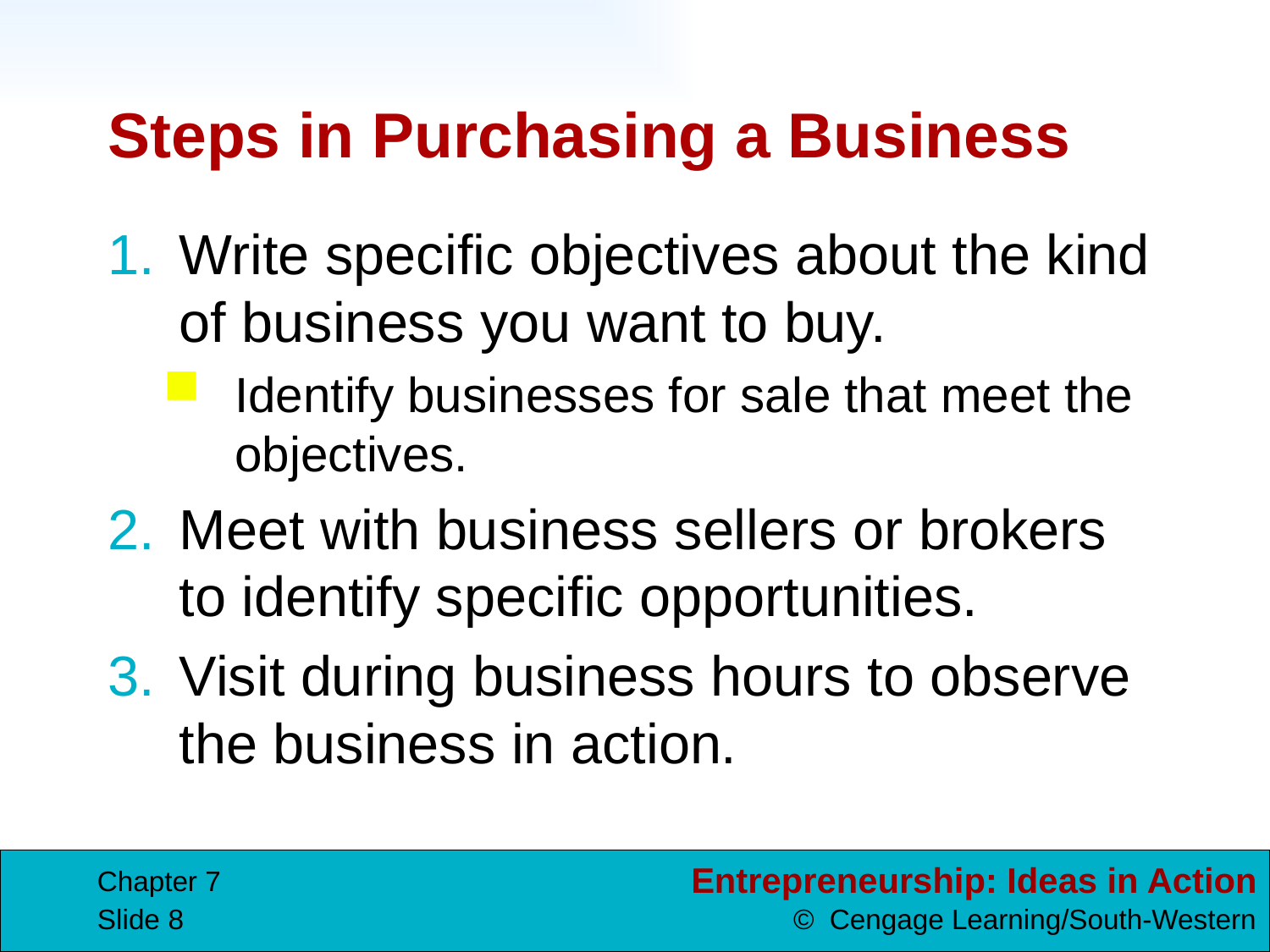

# Steps in Purchasing a Business
Write specific objectives about the kind of business you want to buy.
Identify businesses for sale that meet the objectives.
Meet with business sellers or brokers to identify specific opportunities.
Visit during business hours to observe the business in action.
Chapter 7
Slide 8